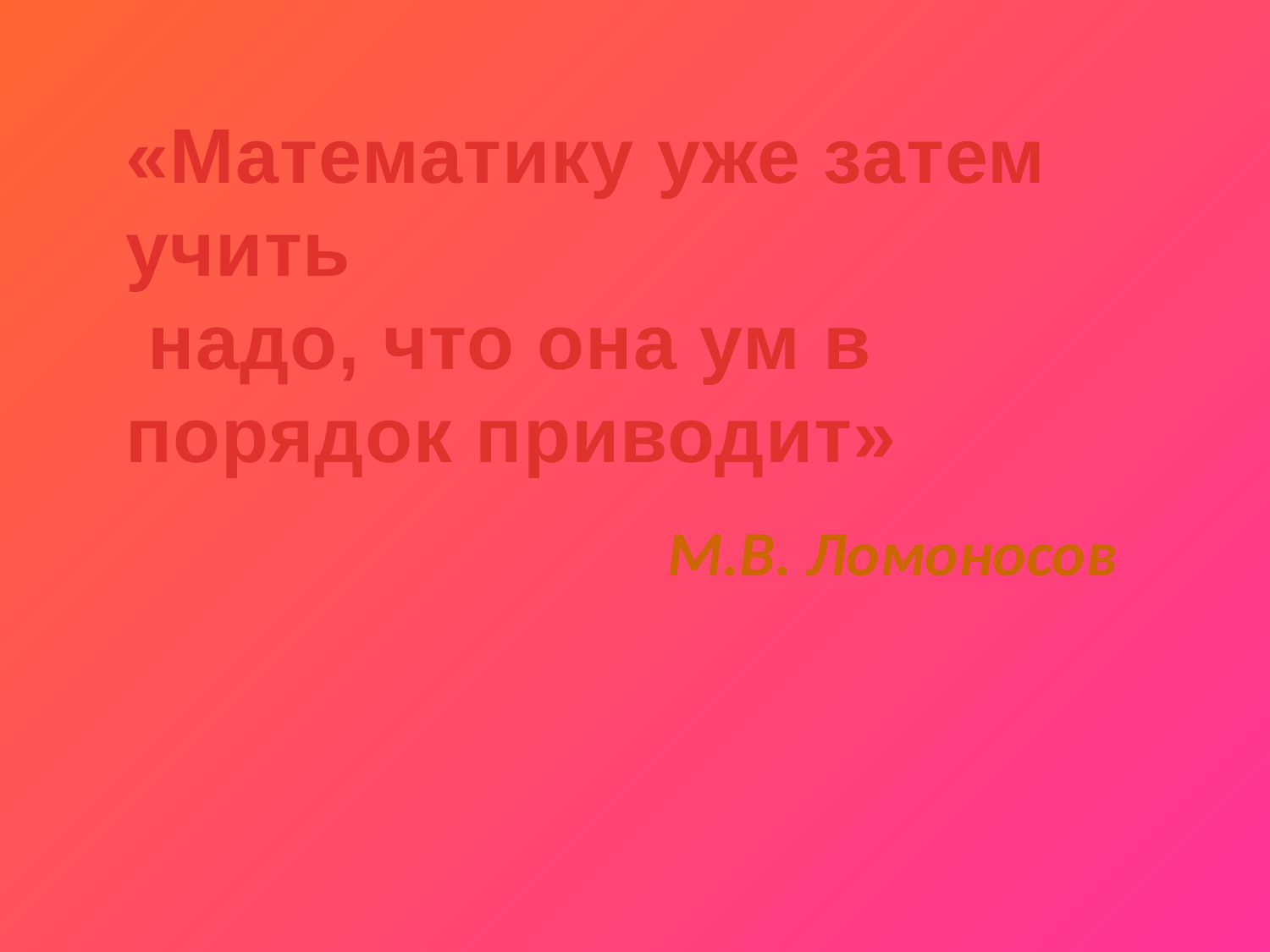

«Математику уже затем учить
 надо, что она ум в порядок приводит»

М.В. Ломоносов